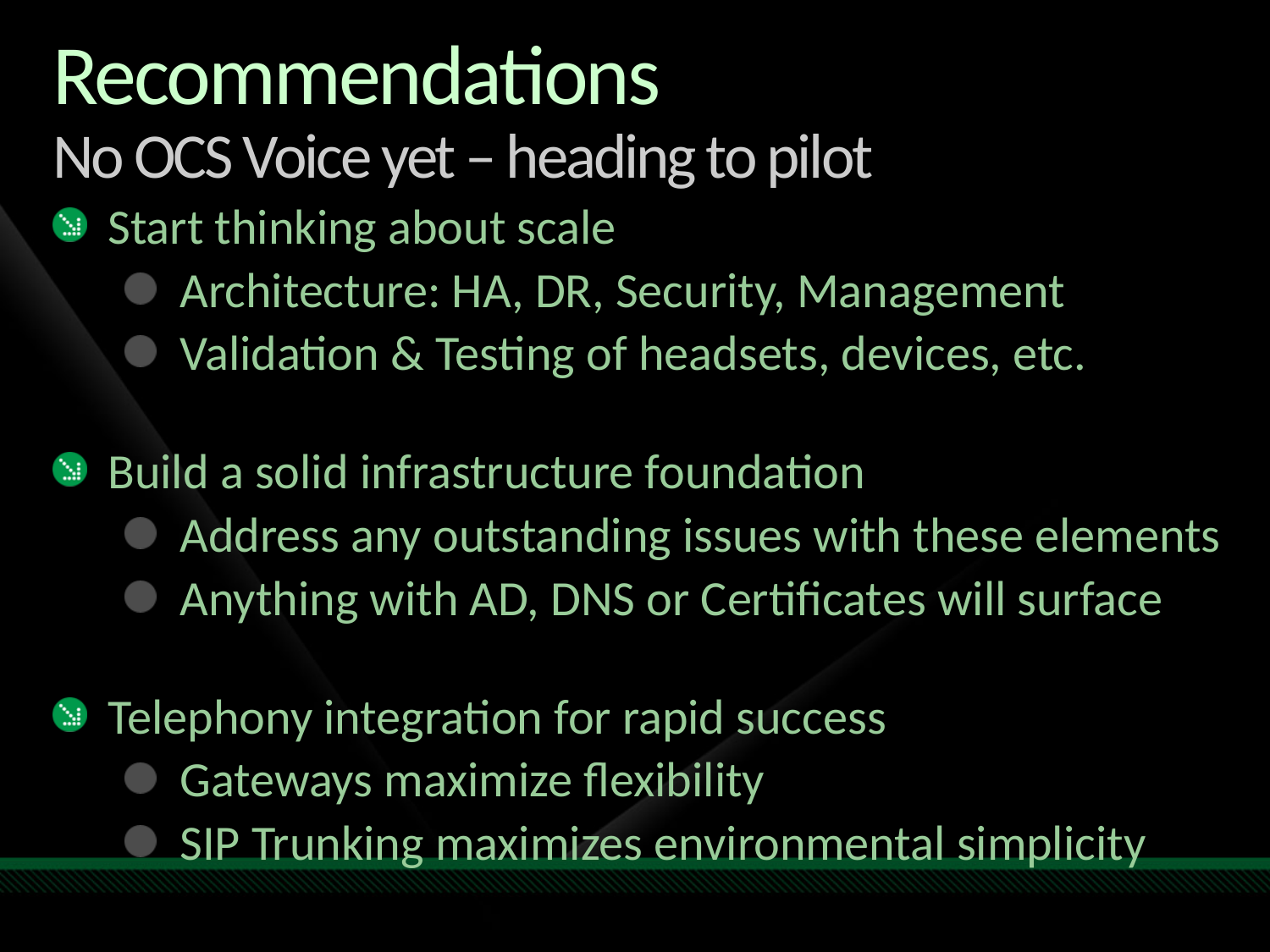

# Recommendations No OCS Voice yet – heading to pilot
Start thinking about scale
Architecture: HA, DR, Security, Management
Validation & Testing of headsets, devices, etc.

Build a solid infrastructure foundation
Address any outstanding issues with these elements
Anything with AD, DNS or Certificates will surface

Telephony integration for rapid success
Gateways maximize flexibility
SIP Trunking maximizes environmental simplicity